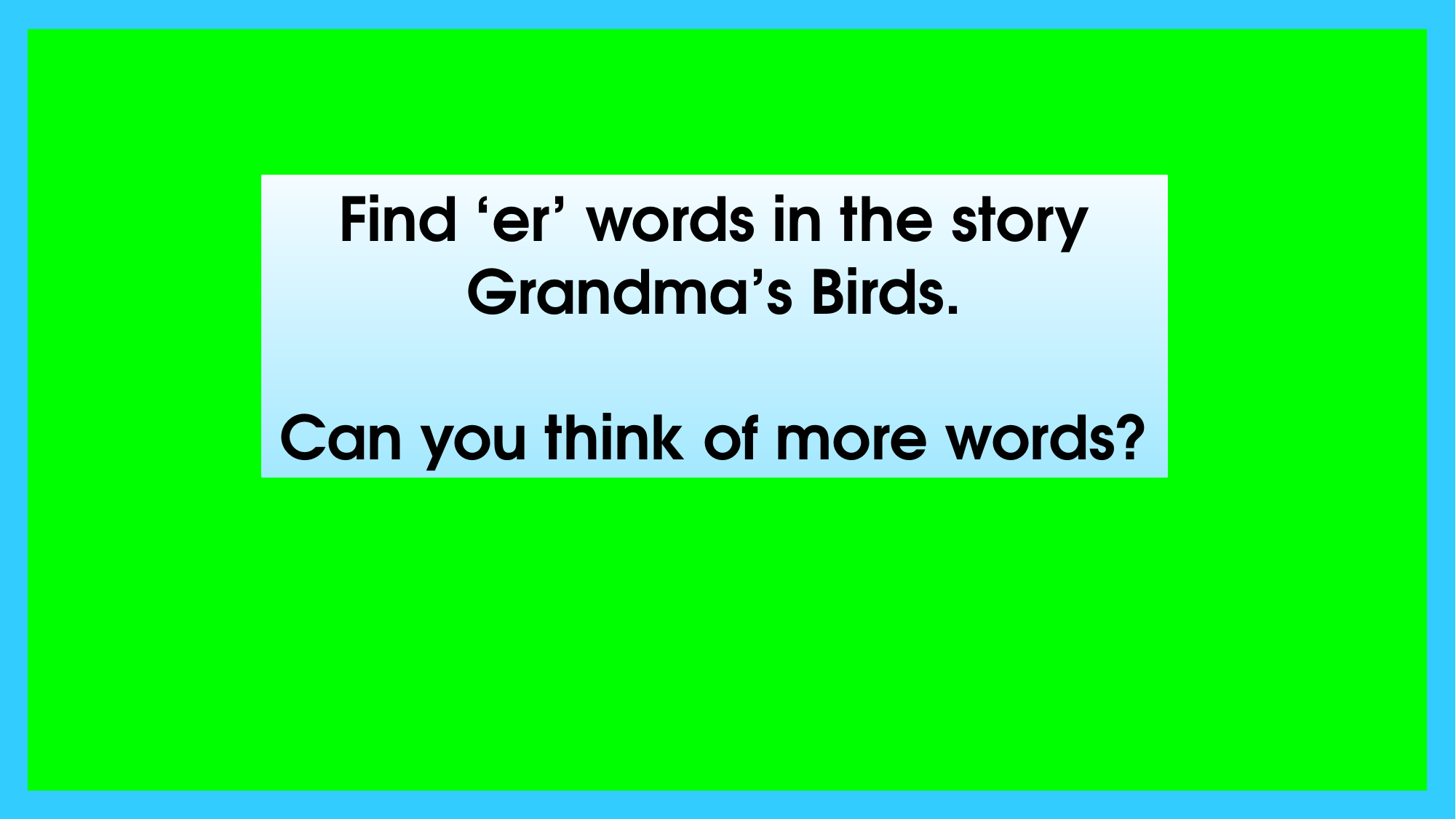

Find ‘er’ words in the story Grandma’s Birds.

Can you think of more words?